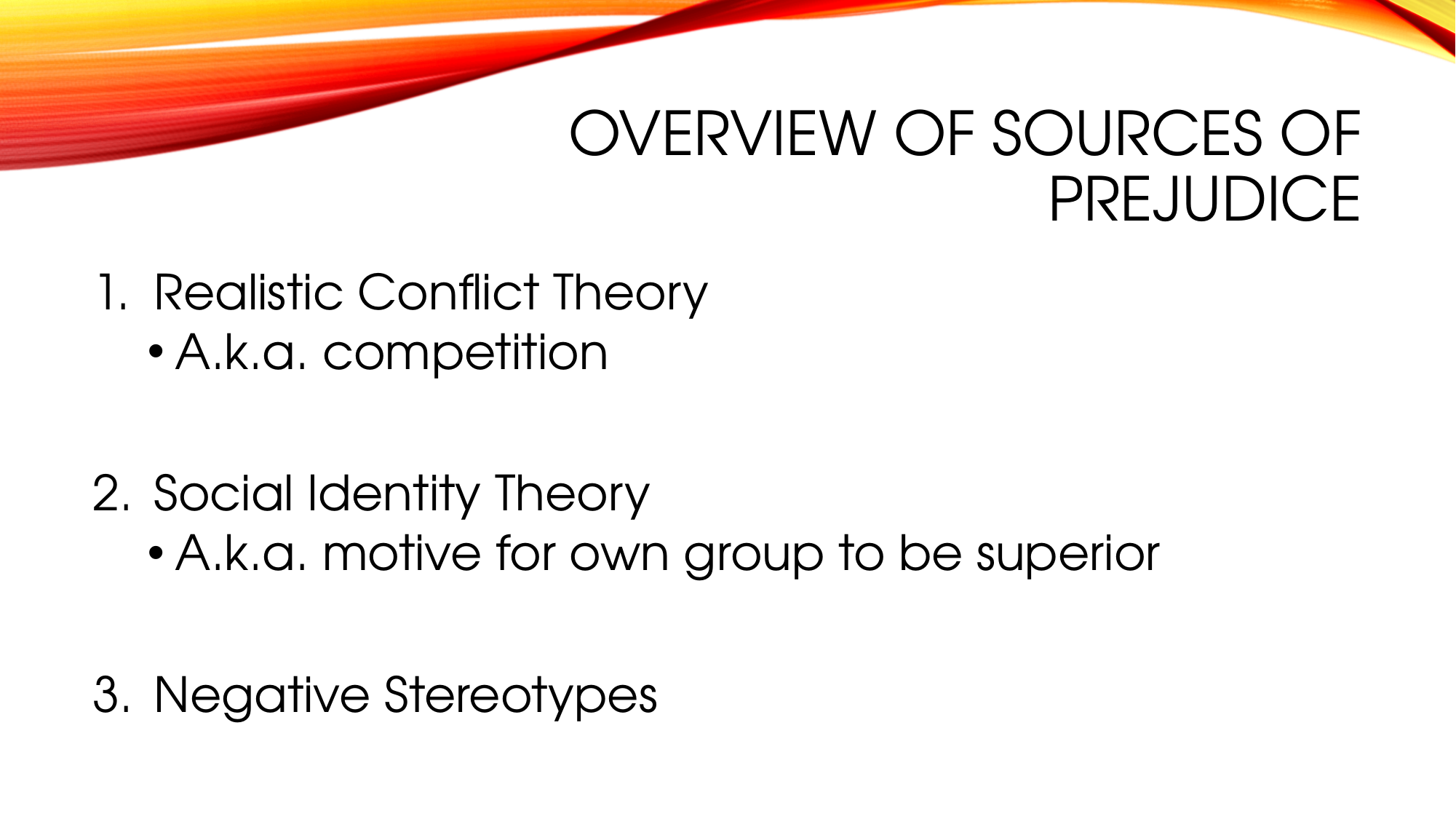

# Overview of sources of prejudice
Realistic Conflict Theory
A.k.a. competition

Social Identity Theory
A.k.a. motive for own group to be superior

Negative Stereotypes